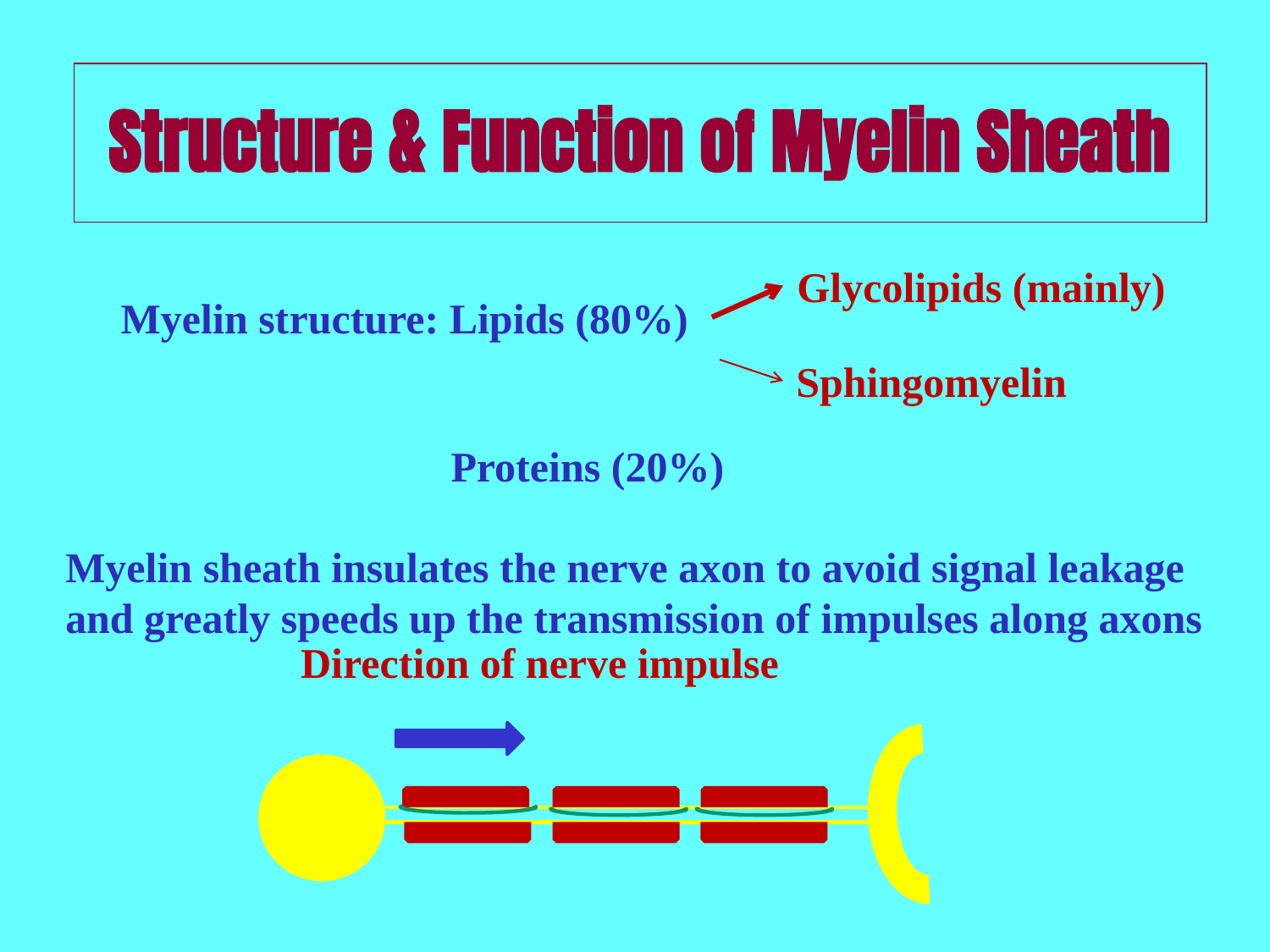

Structure & Function of Myelin Sheath
Glycolipids (mainly)
Myelin structure: Lipids (80%)
Sphingomyelin
Proteins (20%)
Myelin sheath insulates the nerve axon to avoid signal leakage
and greatly speeds up the transmission of impulses along axons

Direction of nerve impulse